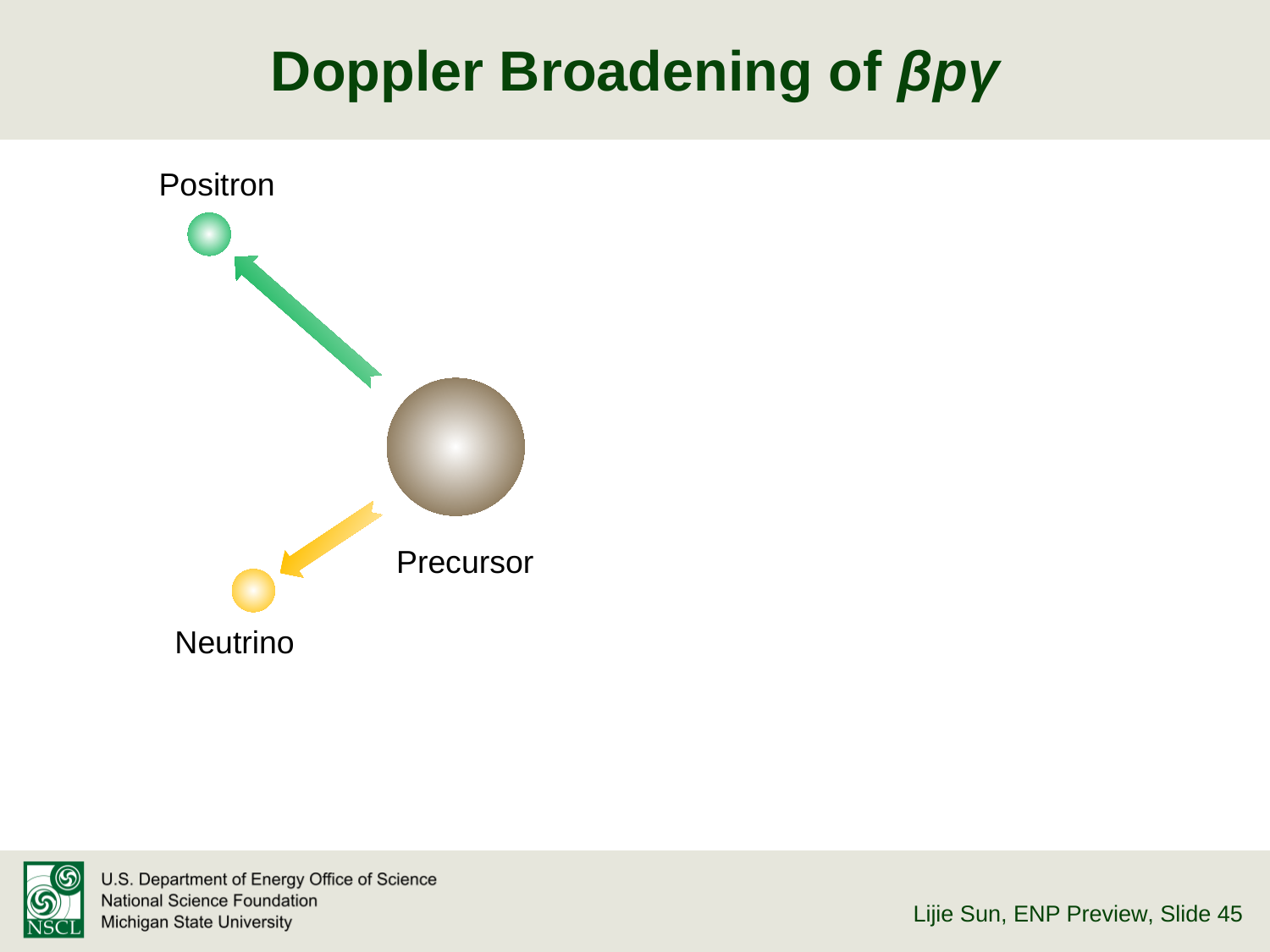

# Doppler Broadening of βpγ
Positron

Precursor

Neutrino
Lijie Sun, ENP Preview
, Slide 45